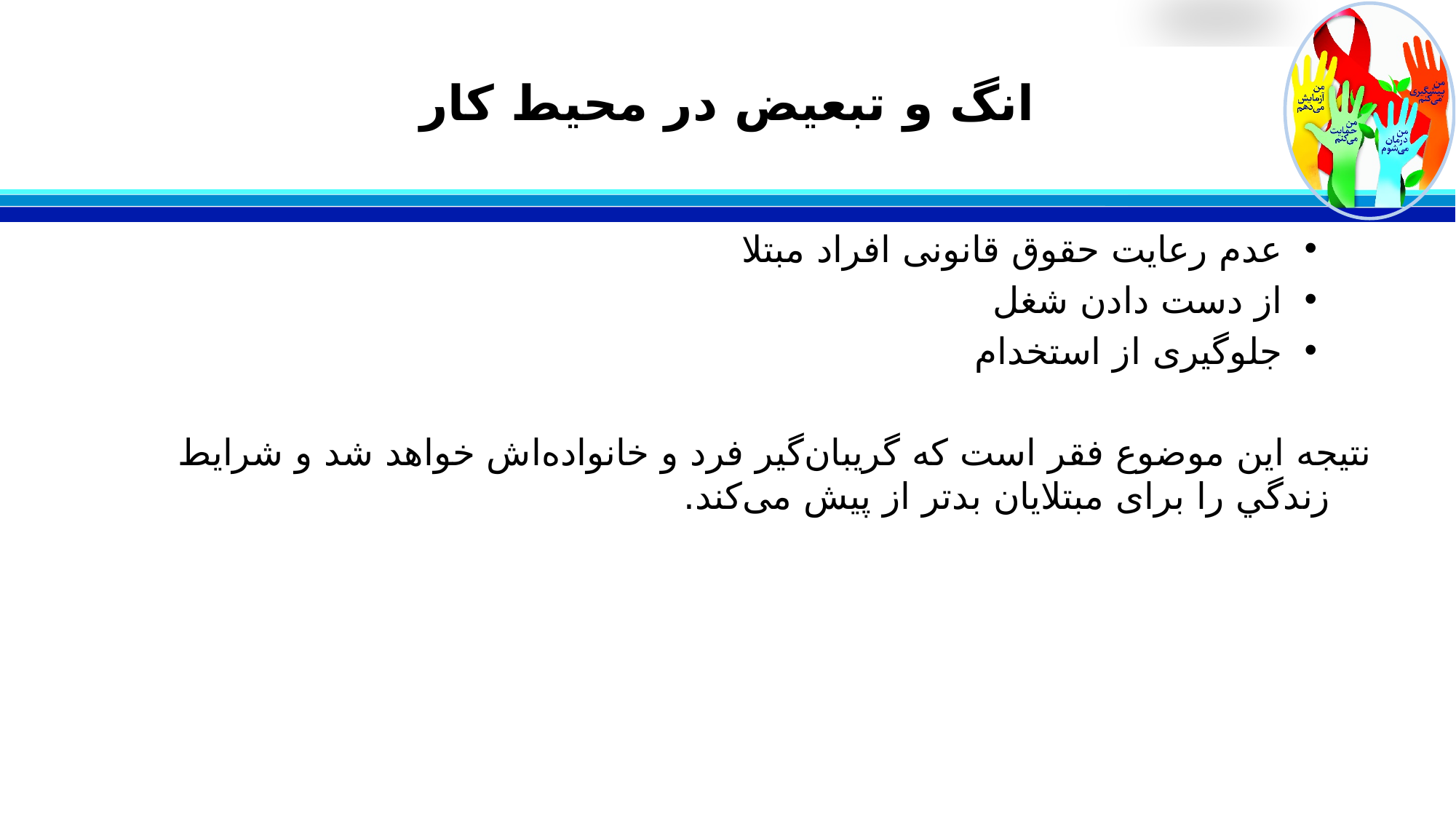

# انگ و تبعیض در محیط کار
عدم رعايت حقوق قانونی افراد مبتلا
از دست دادن شغل
جلوگیری از استخدام

نتیجه این موضوع فقر است که گریبان‌گیر فرد و خانواده‌اش خواهد شد و شرايط زندگي را برای مبتلایان بدتر از پیش می‌کند.